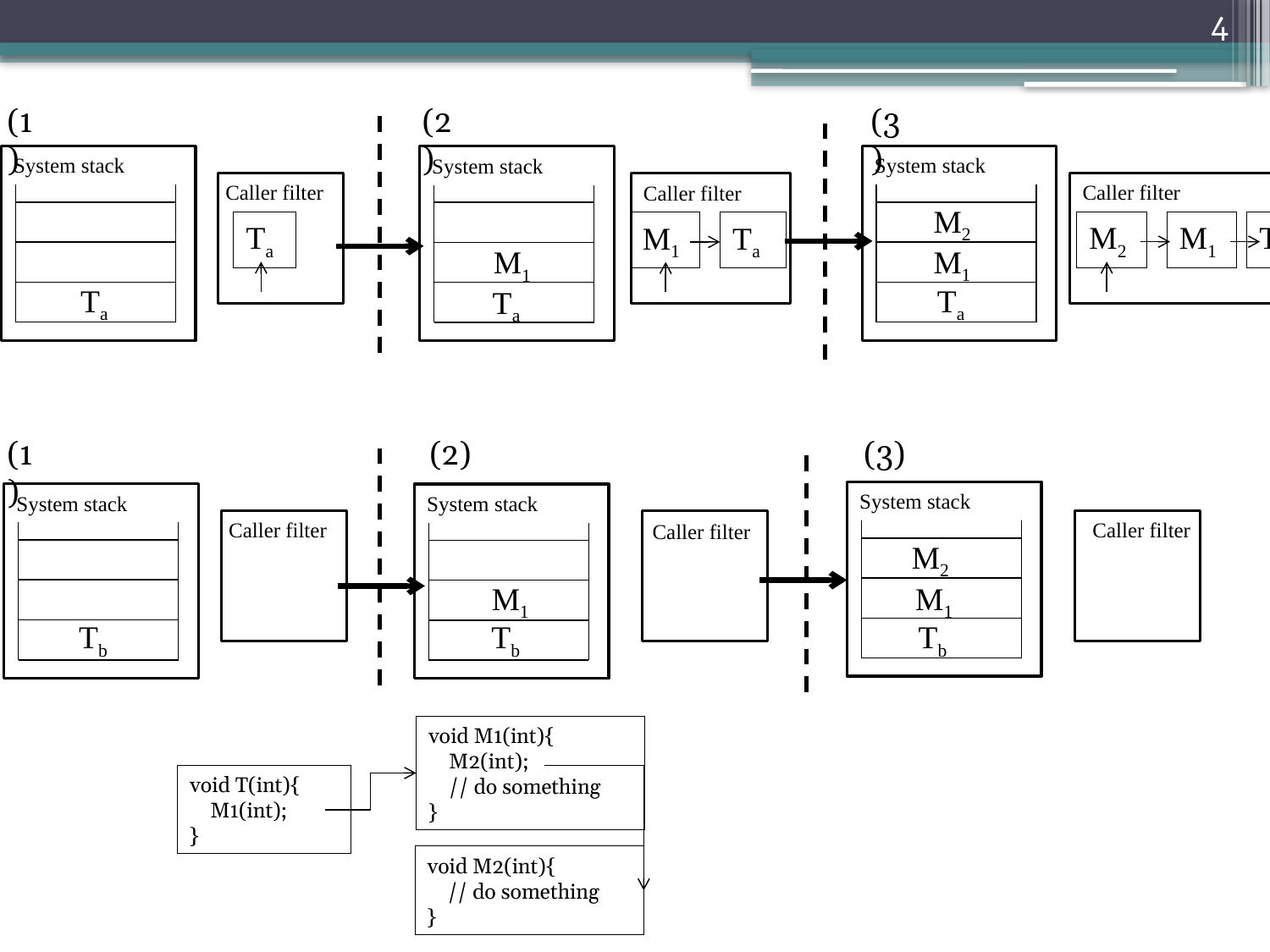

4
(1)
(2)
(3)

System stack

System stack

System stack

Caller filter
Caller filter

Caller filter
M2
M2
M1
Ta
Ta
M1
Ta
M1
M1
Ta
Ta
Ta
(1)
(2)
(3)

System stack

System stack

System stack

Caller filter
Caller filter

Caller filter
M2
M1
M1
Tb
Tb
Tb
void M1(int){
    M2(int);
    // do something
}
void T(int){
    M1(int);
}
void M2(int){
    // do something
}